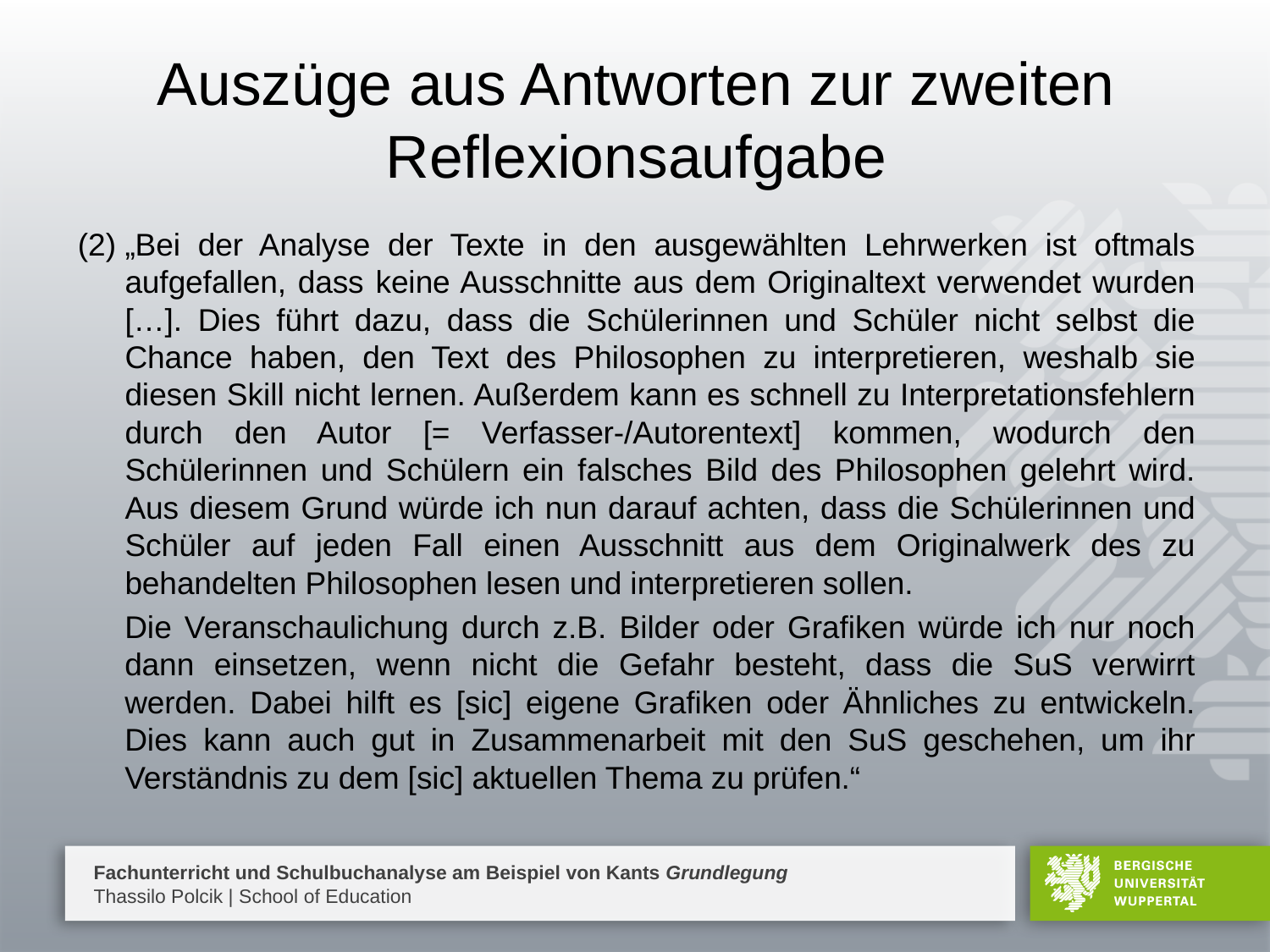

# Auszüge aus Antworten zur zweiten Reflexionsaufgabe
„Bei der Analyse der Texte in den ausgewählten Lehrwerken ist oftmals aufgefallen, dass keine Ausschnitte aus dem Originaltext verwendet wurden […]. Dies führt dazu, dass die Schülerinnen und Schüler nicht selbst die Chance haben, den Text des Philosophen zu interpretieren, weshalb sie diesen Skill nicht lernen. Außerdem kann es schnell zu Interpretationsfehlern durch den Autor [= Verfasser-/Autorentext] kommen, wodurch den Schülerinnen und Schülern ein falsches Bild des Philosophen gelehrt wird. Aus diesem Grund würde ich nun darauf achten, dass die Schülerinnen und Schüler auf jeden Fall einen Ausschnitt aus dem Originalwerk des zu behandelten Philosophen lesen und interpretieren sollen.
Die Veranschaulichung durch z.B. Bilder oder Grafiken würde ich nur noch dann einsetzen, wenn nicht die Gefahr besteht, dass die SuS verwirrt werden. Dabei hilft es [sic] eigene Grafiken oder Ähnliches zu entwickeln. Dies kann auch gut in Zusammenarbeit mit den SuS geschehen, um ihr Verständnis zu dem [sic] aktuellen Thema zu prüfen.“